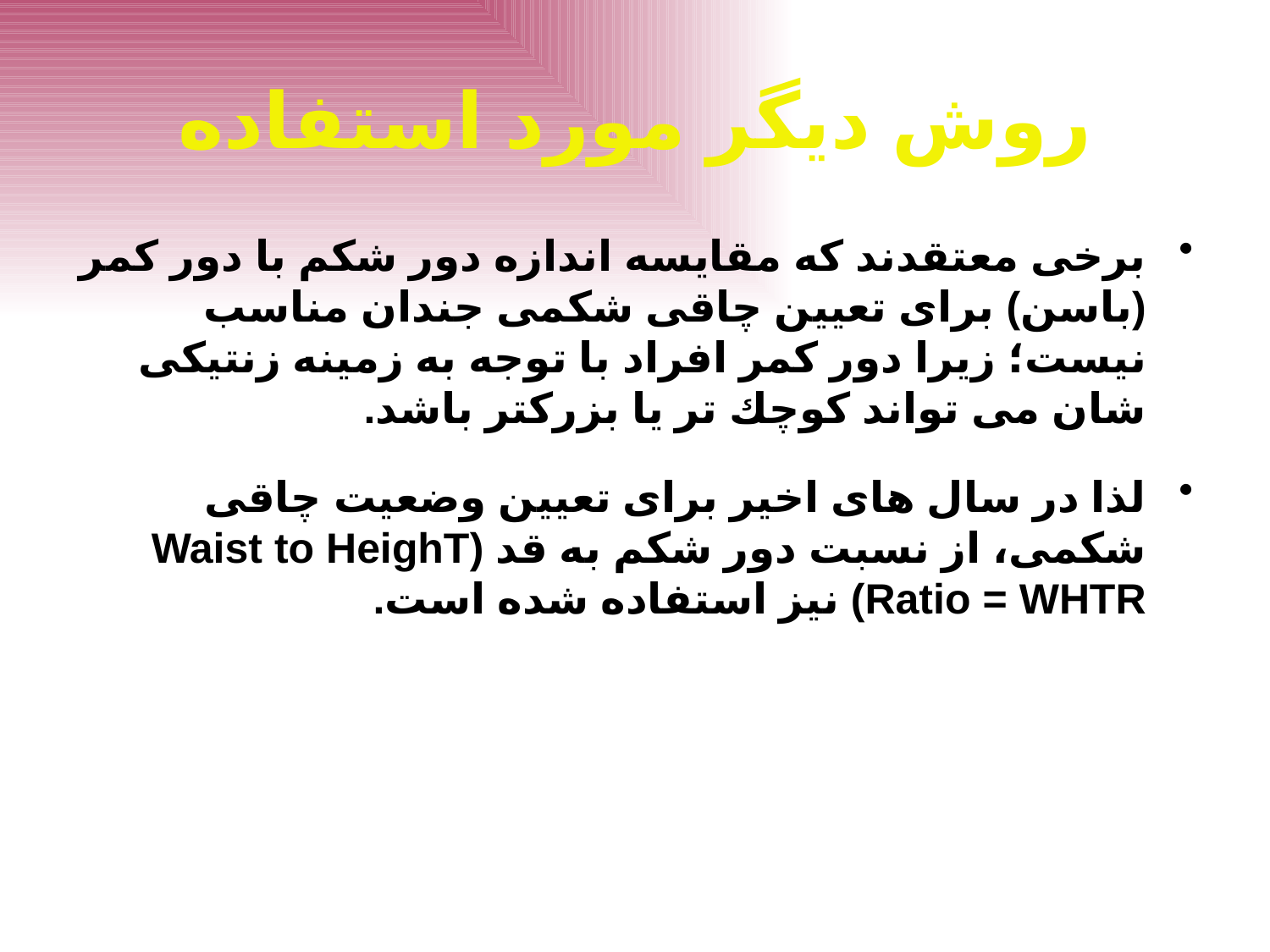

روش دیگر مورد استفاده
برخی معتقدند كه مقایسه اندازه دور شكم با دور كمر (باسن) برای تعیین چاقی شكمی جندان مناسب نیست؛ زیرا دور كمر افراد با توجه به زمینه زنتیكی شان می تواند كوچك تر یا بزركتر باشد.

لذا در سال های اخیر برای تعیین وضعیت چاقی شكمی، از نسبت دور شكم به قد (Waist to HeighT Ratio = WHTR) نیز استفاده شده است.